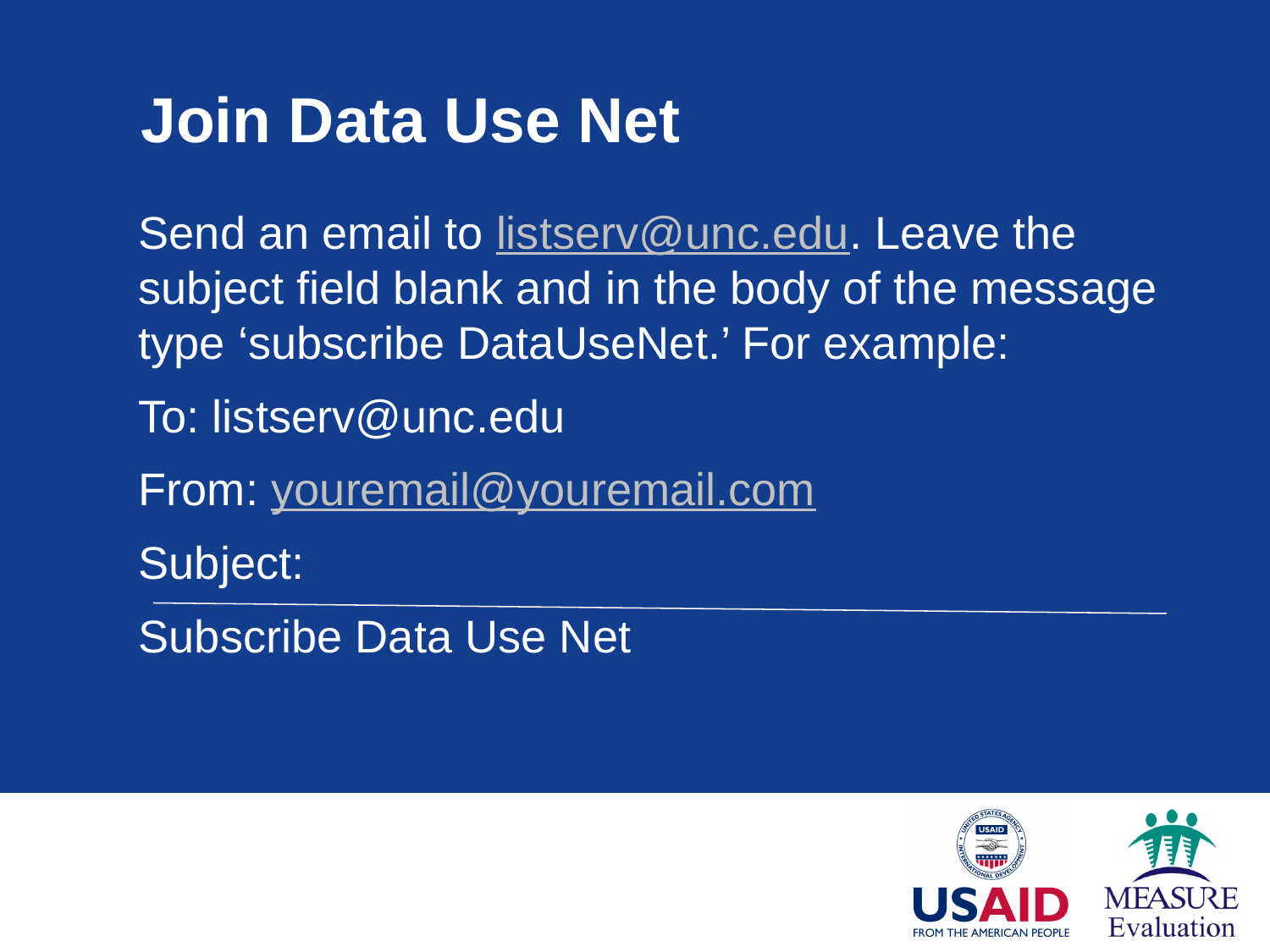

# Join Data Use Net
Send an email to listserv@unc.edu. Leave the subject field blank and in the body of the message type ‘subscribe DataUseNet.’ For example:
To: listserv@unc.edu
From: youremail@youremail.com
Subject:
Subscribe Data Use Net